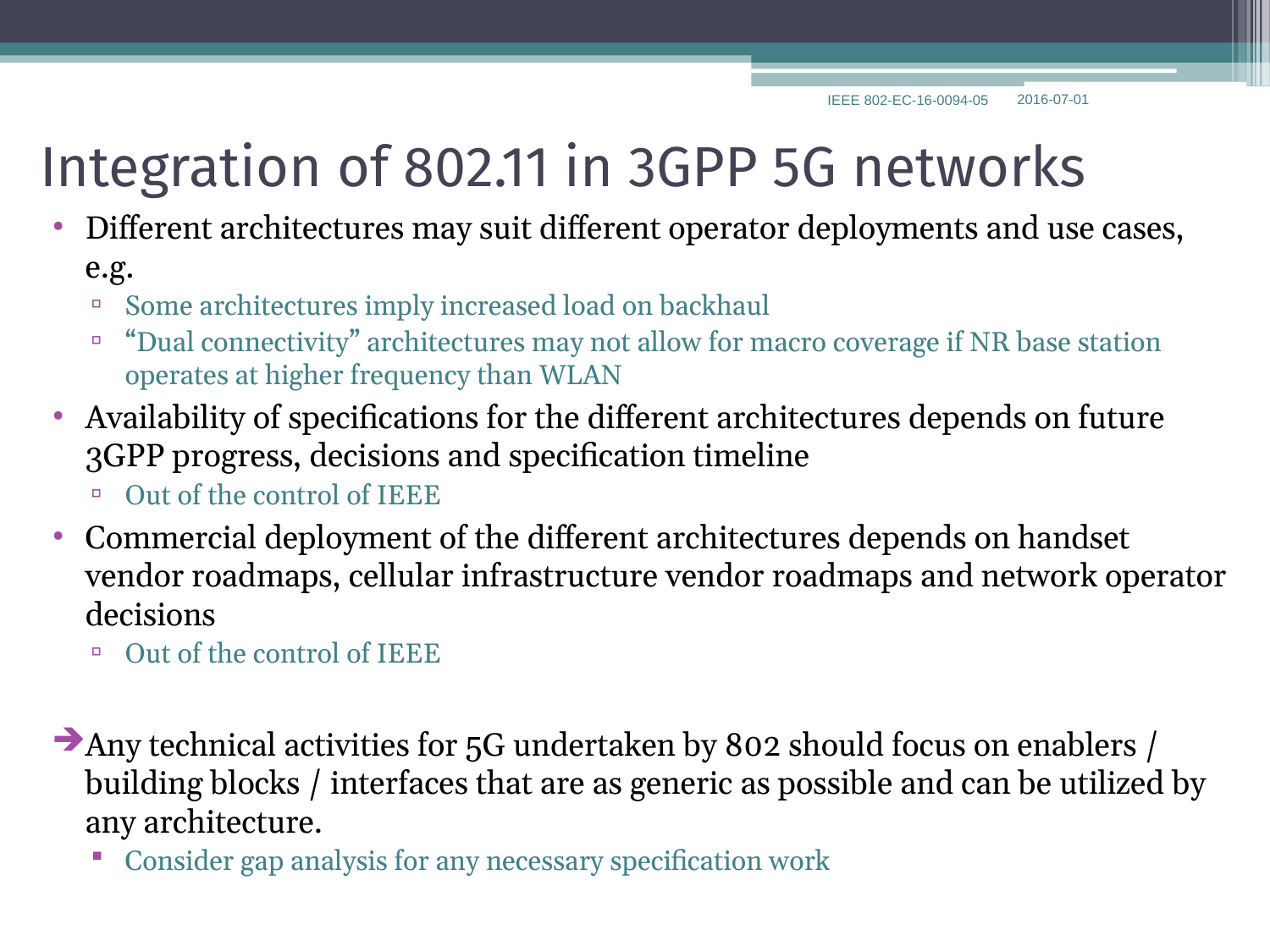

# Integration of 802.11 in 3GPP 5G networks
Different architectures may suit different operator deployments and use cases, e.g.
Some architectures imply increased load on backhaul
“Dual connectivity” architectures may not allow for macro coverage if NR base station operates at higher frequency than WLAN
Availability of specifications for the different architectures depends on future 3GPP progress, decisions and specification timeline
Out of the control of IEEE
Commercial deployment of the different architectures depends on handset vendor roadmaps, cellular infrastructure vendor roadmaps and network operator decisions
Out of the control of IEEE

Any technical activities for 5G undertaken by 802 should focus on enablers / building blocks / interfaces that are as generic as possible and can be utilized by any architecture.
Consider gap analysis for any necessary specification work